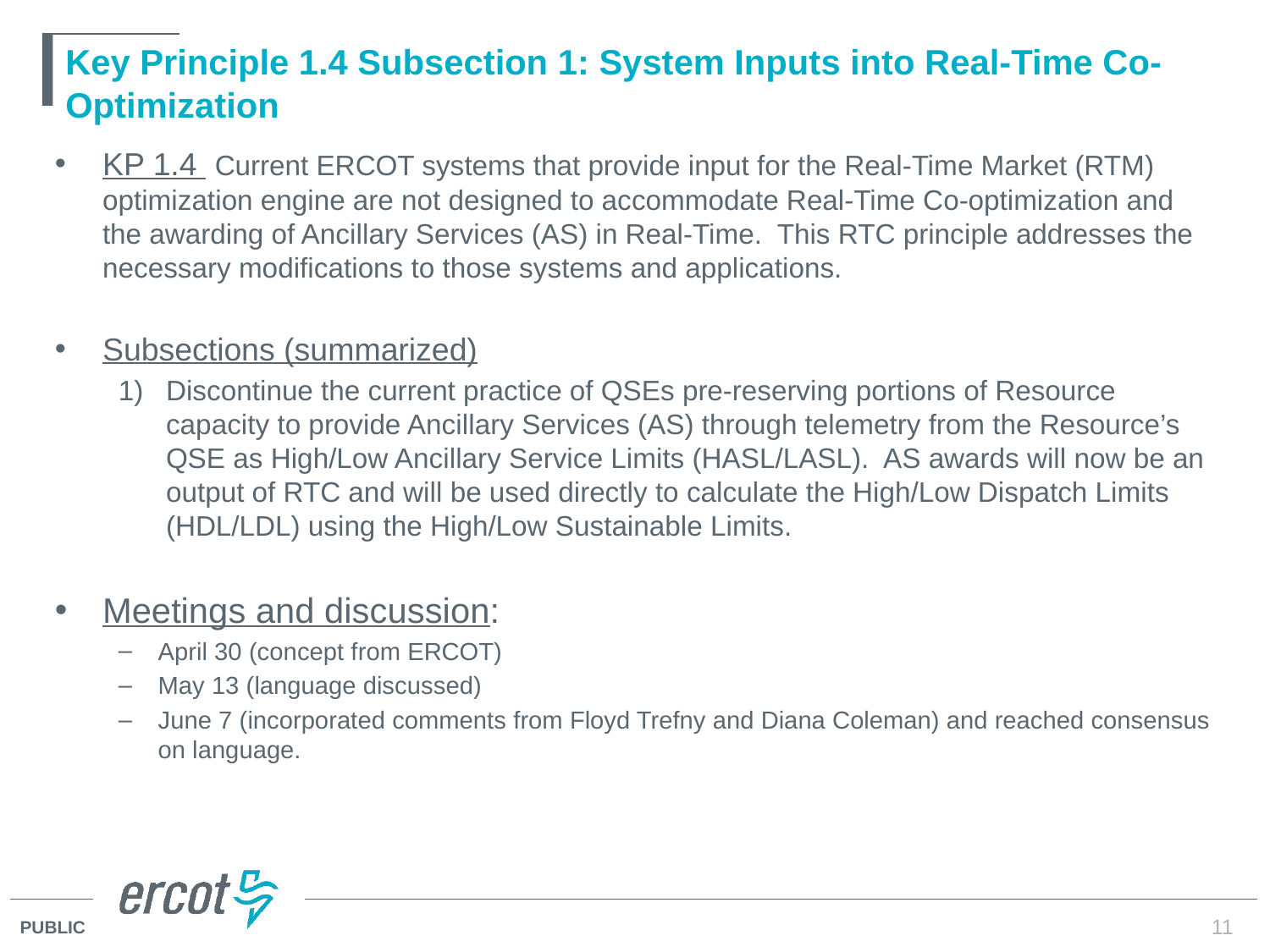

# Key Principle 1.4 Subsection 1: System Inputs into Real-Time Co-Optimization
KP 1.4  Current ERCOT systems that provide input for the Real-Time Market (RTM) optimization engine are not designed to accommodate Real-Time Co-optimization and the awarding of Ancillary Services (AS) in Real-Time.  This RTC principle addresses the necessary modifications to those systems and applications.

Subsections (summarized)
Discontinue the current practice of QSEs pre-reserving portions of Resource capacity to provide Ancillary Services (AS) through telemetry from the Resource’s QSE as High/Low Ancillary Service Limits (HASL/LASL).  AS awards will now be an output of RTC and will be used directly to calculate the High/Low Dispatch Limits (HDL/LDL) using the High/Low Sustainable Limits.

Meetings and discussion:
April 30 (concept from ERCOT)
May 13 (language discussed)
June 7 (incorporated comments from Floyd Trefny and Diana Coleman) and reached consensus on language.

11